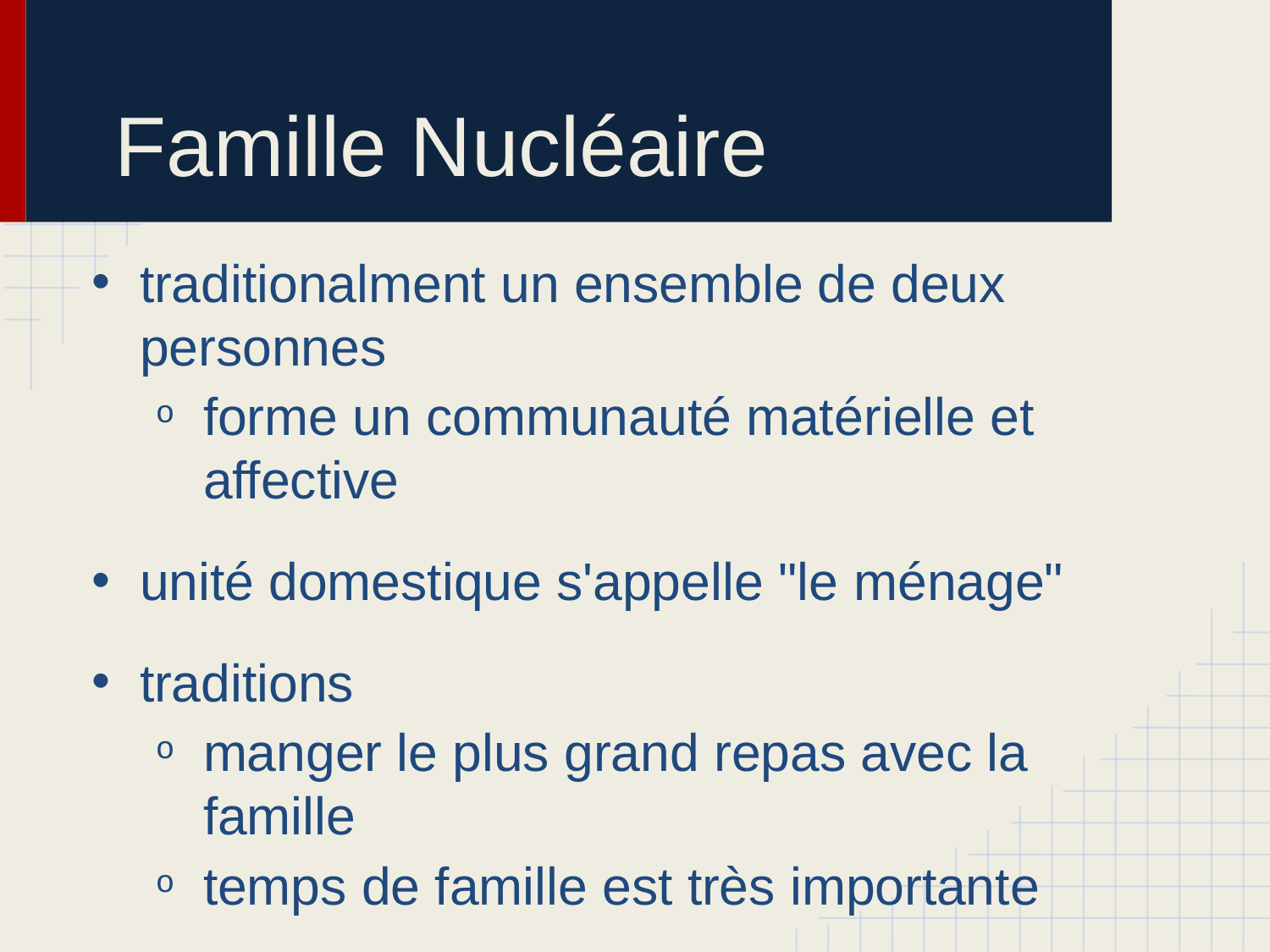

# Famille Nucléaire
traditionalment un ensemble de deux personnes
forme un communauté matérielle et affective

unité domestique s'appelle "le ménage"

traditions
manger le plus grand repas avec la famille
temps de famille est très importante